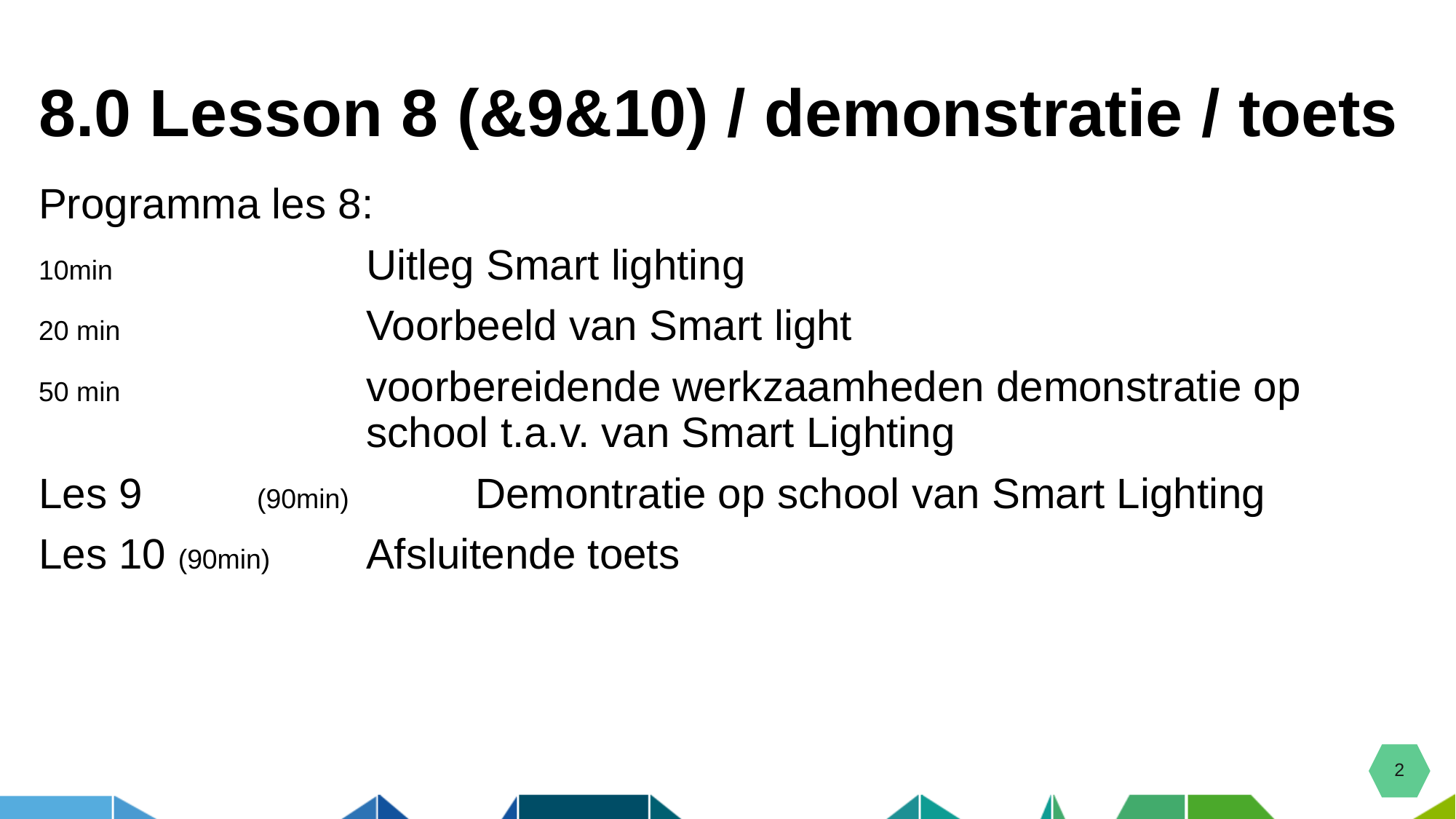

# 8.0 Lesson 8 (&9&10) / demonstratie / toets
Programma les 8:
10min 			Uitleg Smart lighting
20 min 			Voorbeeld van Smart light
50 min 			voorbereidende werkzaamheden demonstratie op 				school t.a.v. van Smart Lighting
Les 9 	(90min)		Demontratie op school van Smart Lighting
Les 10 (90min)	Afsluitende toets
2